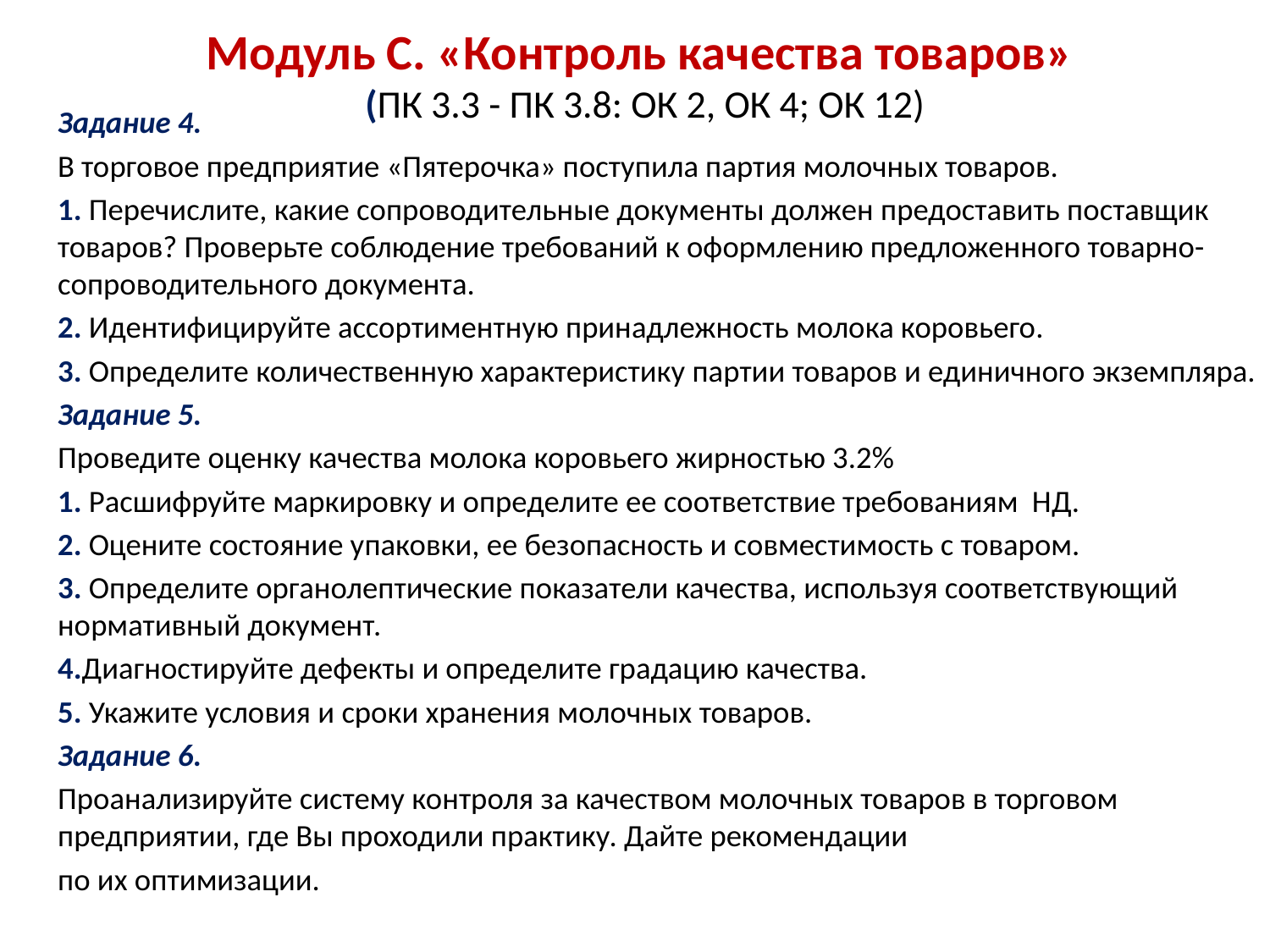

# Модуль С. «Контроль качества товаров» (ПК 3.3 - ПК 3.8: ОК 2, ОК 4; ОК 12)
Задание 4.
В торговое предприятие «Пятерочка» поступила партия молочных товаров.
1. Перечислите, какие сопроводительные документы должен предоставить поставщик товаров? Проверьте соблюдение требований к оформлению предложенного товарно-сопроводительного документа.
2. Идентифицируйте ассортиментную принадлежность молока коровьего.
3. Определите количественную характеристику партии товаров и единичного экземпляра.
Задание 5.
Проведите оценку качества молока коровьего жирностью 3.2%
1. Расшифруйте маркировку и определите ее соответствие требованиям  НД.
2. Оцените состояние упаковки, ее безопасность и совместимость с товаром.
3. Определите органолептические показатели качества, используя соответствующий нормативный документ.
4.Диагностируйте дефекты и определите градацию качества.
5. Укажите условия и сроки хранения молочных товаров.
Задание 6.
Проанализируйте систему контроля за качеством молочных товаров в торговом предприятии, где Вы проходили практику. Дайте рекомендации
по их оптимизации.